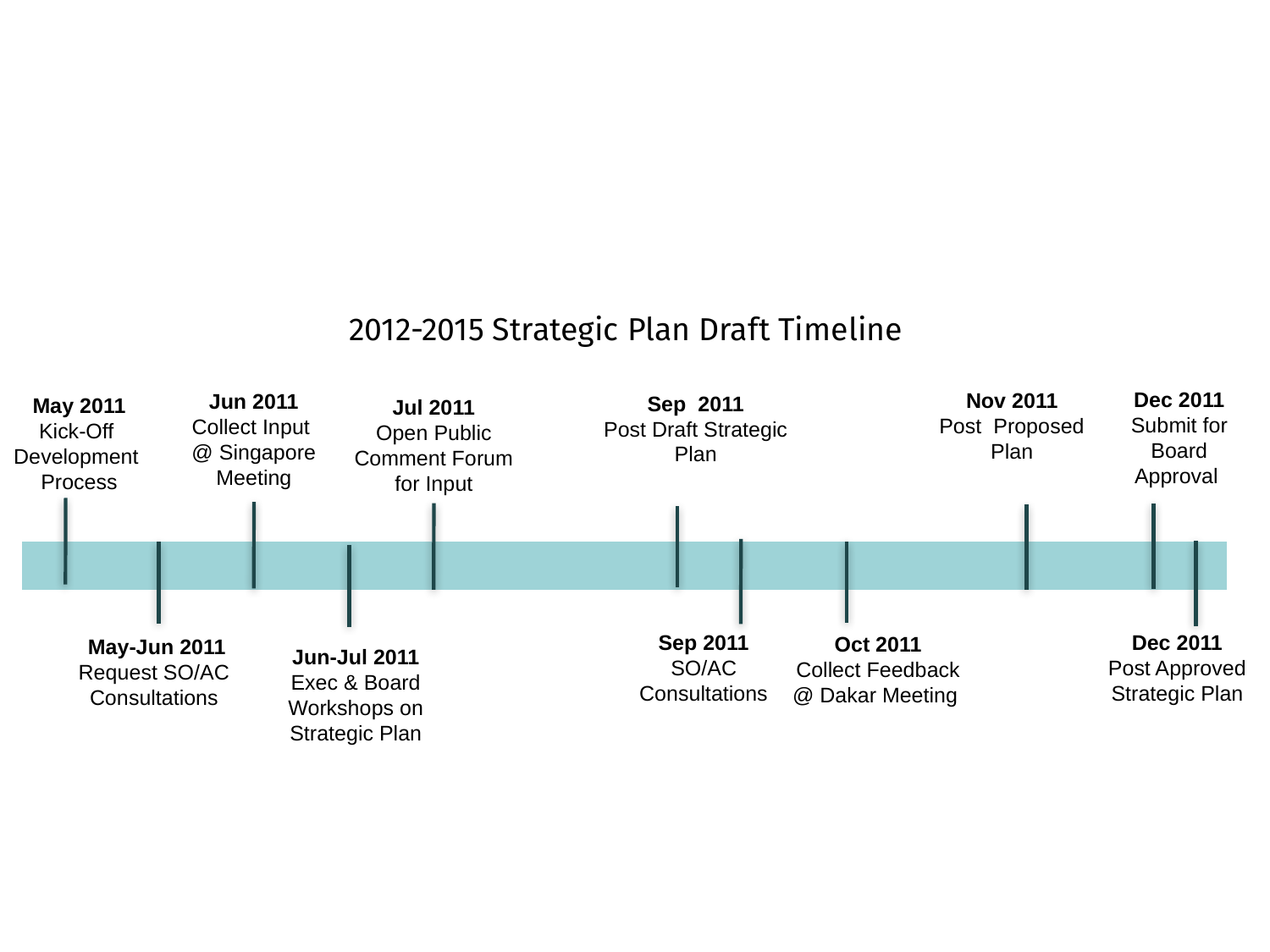

# 2012-2015 Strategic Plan Draft Timeline
Dec 2011
Submit for Board Approval
Nov 2011
Post  Proposed Plan
Jun 2011
Collect Input
@ Singapore Meeting
Sep  2011
Post Draft Strategic Plan
May 2011
Kick-Off
Development
Process
Jul 2011
Open Public Comment Forum for Input
|  |
| --- |
Sep 2011
SO/AC Consultations
Dec 2011
Post Approved Strategic Plan
Oct 2011
Collect Feedback @ Dakar Meeting
 May-Jun 2011
Request SO/AC Consultations
Jun-Jul 2011
Exec & Board Workshops on Strategic Plan